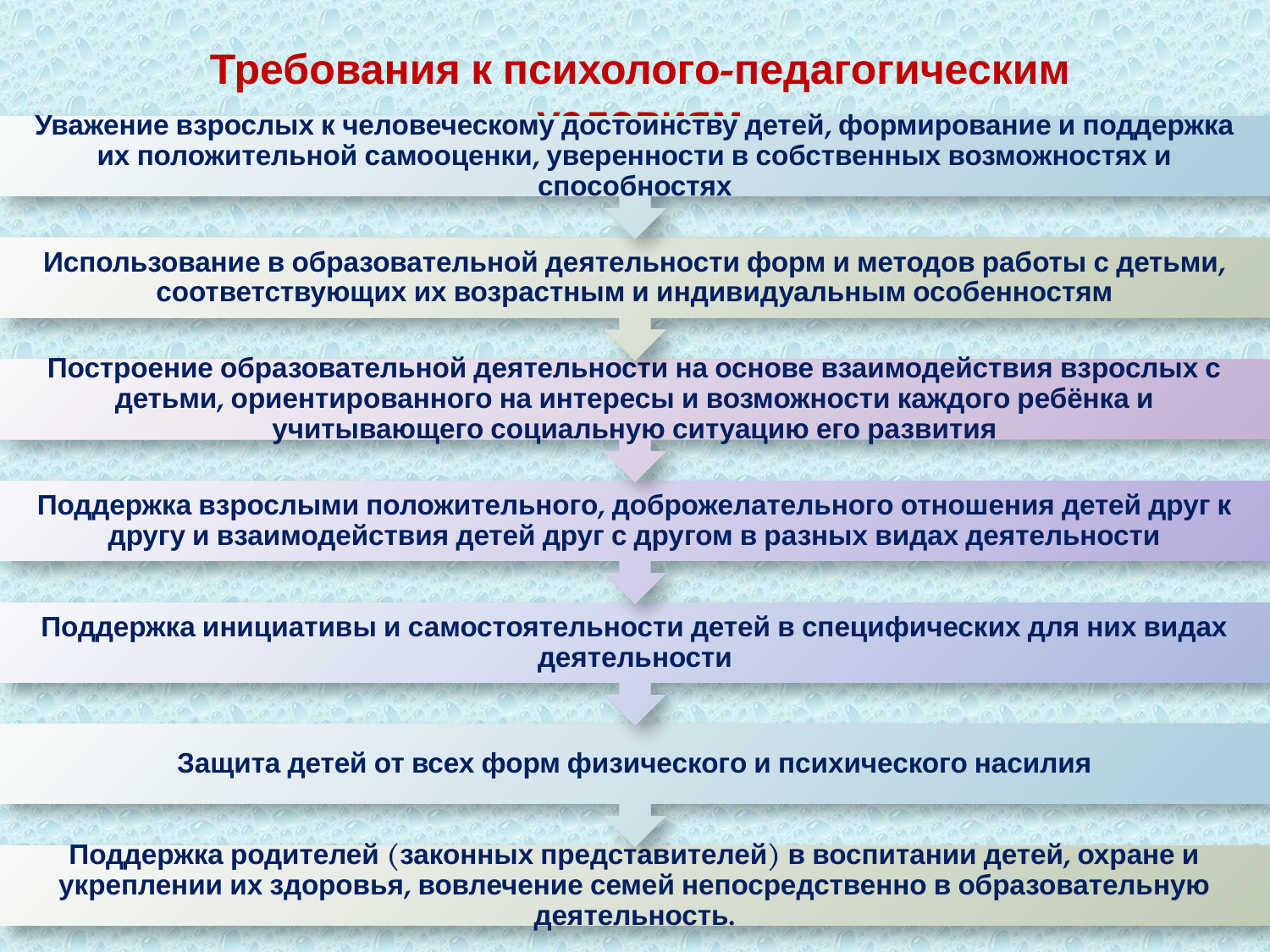

Требования к психолого-педагогическим условиям
Поддержка родителей (законных представителей) в воспитании детей, охране и укреплении их здоровья, вовлечение семей непосредственно в образовательную деятельность.
Защита детей от всех форм физического и психического насилия
Поддержка инициативы и самостоятельности детей в специфических для них видах деятельности
Поддержка взрослыми положительного, доброжелательного отношения детей друг к другу и взаимодействия детей друг с другом в разных видах деятельности
Построение образовательной деятельности на основе взаимодействия взрослых с детьми, ориентированного на интересы и возможности каждого ребёнка и учитывающего социальную ситуацию его развития
Использование в образовательной деятельности форм и методов работы с детьми, соответствующих их возрастным и индивидуальным особенностям
Уважение взрослых к человеческому достоинству детей, формирование и поддержка их положительной самооценки, уверенности в собственных возможностях и способностях